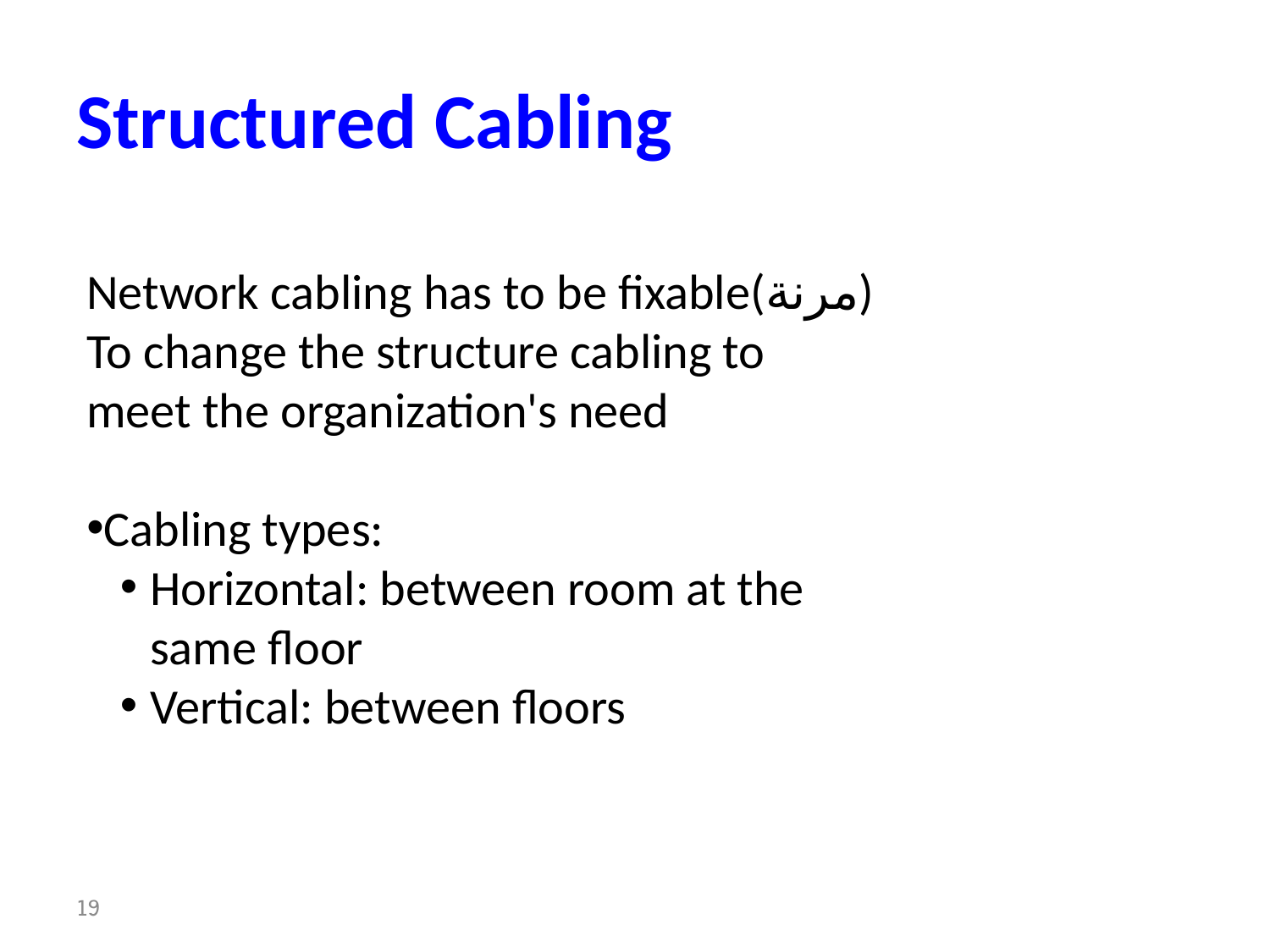

# Structured Cabling

Network cabling has to be fixable(مرنة)
To change the structure cabling to meet the organization's need

Cabling types:
Horizontal: between room at the same floor
Vertical: between floors

19